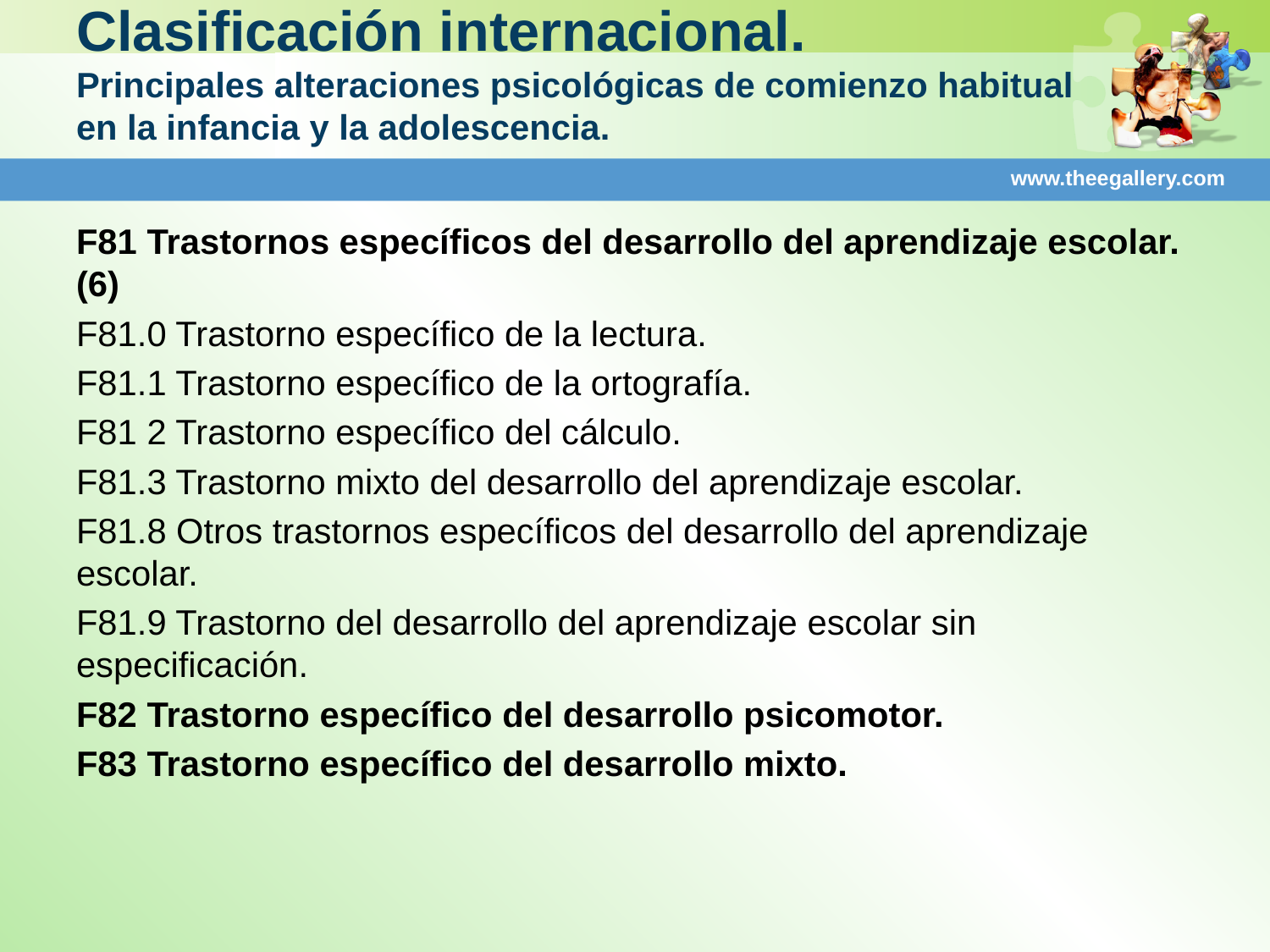

# Clasificación internacional. Principales alteraciones psicológicas de comienzo habitual en la infancia y la adolescencia.
www.theegallery.com
F81 Trastornos específicos del desarrollo del aprendizaje escolar.(6)
F81.0 Trastorno específico de la lectura.
F81.1 Trastorno específico de la ortografía.
F81 2 Trastorno específico del cálculo.
F81.3 Trastorno mixto del desarrollo del aprendizaje escolar.
F81.8 Otros trastornos específicos del desarrollo del aprendizaje escolar.
F81.9 Trastorno del desarrollo del aprendizaje escolar sin especificación.
F82 Trastorno específico del desarrollo psicomotor.
F83 Trastorno específico del desarrollo mixto.